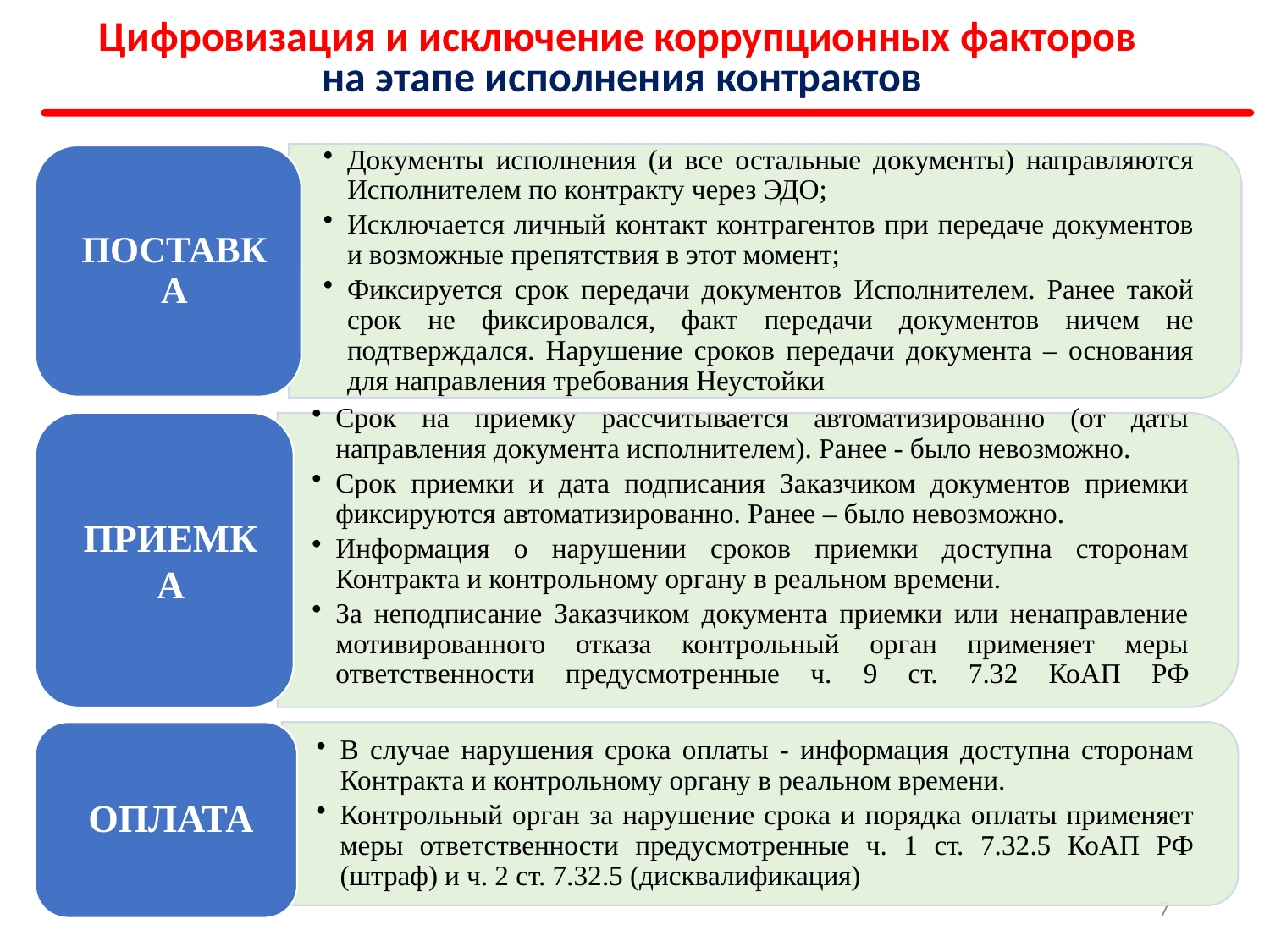

# Цифровизация и исключение коррупционных факторов на этапе исполнения контрактов

Документы исполнения (и все остальные документы) направляются Исполнителем по контракту через ЭДО;
Исключается личный контакт контрагентов при передаче документов и возможные препятствия в этот момент;
Фиксируется срок передачи документов Исполнителем. Ранее такой срок не фиксировался, факт передачи документов ничем не подтверждался. Нарушение сроков передачи документа – основания для направления требования Неустойки
ПОСТАВКА
Срок на приемку рассчитывается автоматизированно (от даты направления документа исполнителем). Ранее - было невозможно.
Срок приемки и дата подписания Заказчиком документов приемки фиксируются автоматизированно. Ранее – было невозможно.
Информация о нарушении сроков приемки доступна сторонам Контракта и контрольному органу в реальном времени.
За неподписание Заказчиком документа приемки или ненаправление мотивированного отказа контрольный орган применяет меры ответственности предусмотренные ч. 9 ст. 7.32 КоАП РФ
ПРИЕМКА
В случае нарушения срока оплаты - информация доступна сторонам Контракта и контрольному органу в реальном времени.
Контрольный орган за нарушение срока и порядка оплаты применяет меры ответственности предусмотренные ч. 1 ст. 7.32.5 КоАП РФ (штраф) и ч. 2 ст. 7.32.5 (дисквалификация)
ОПЛАТА
7